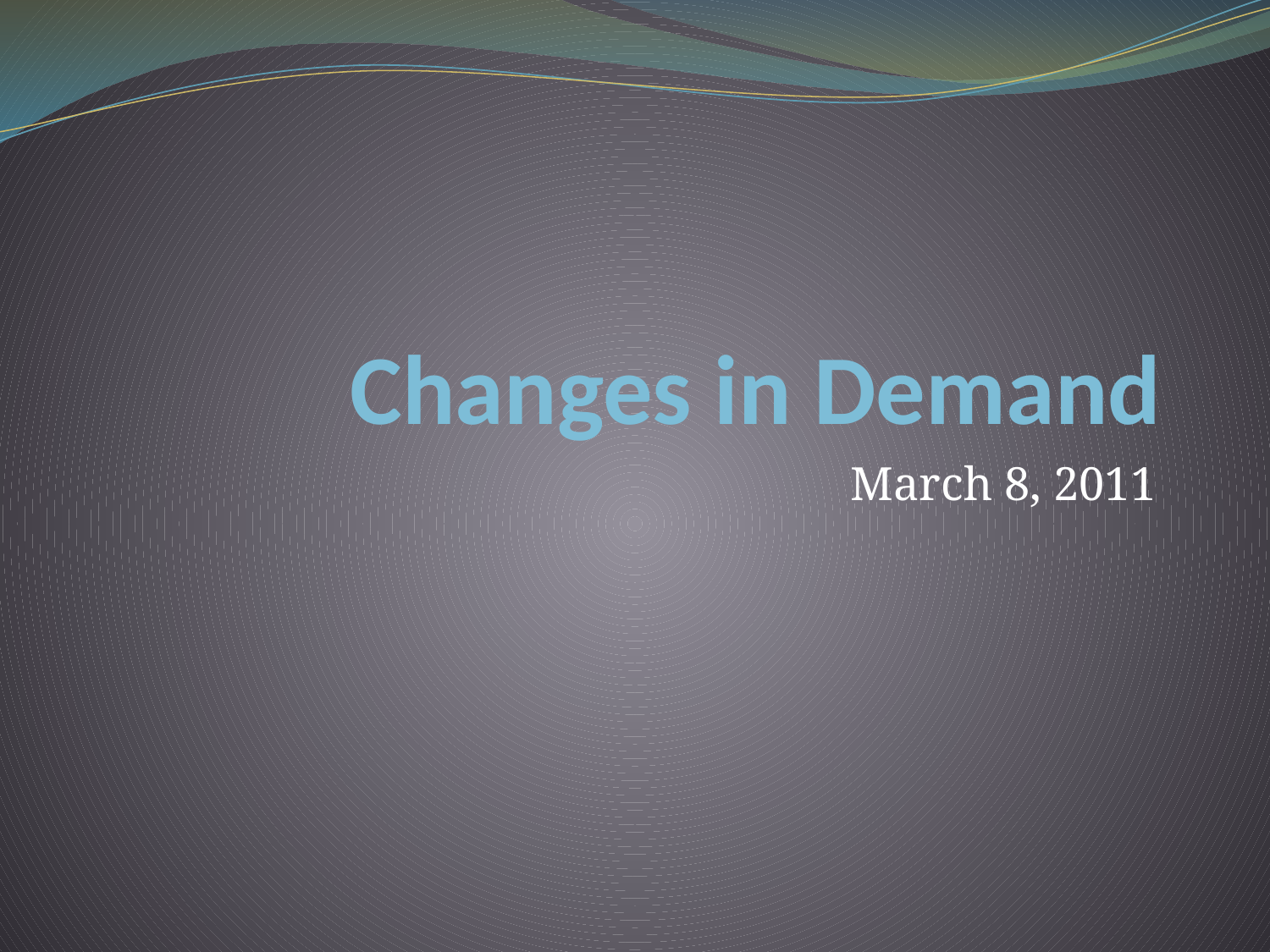

# Changes in Demand
March 8, 2011